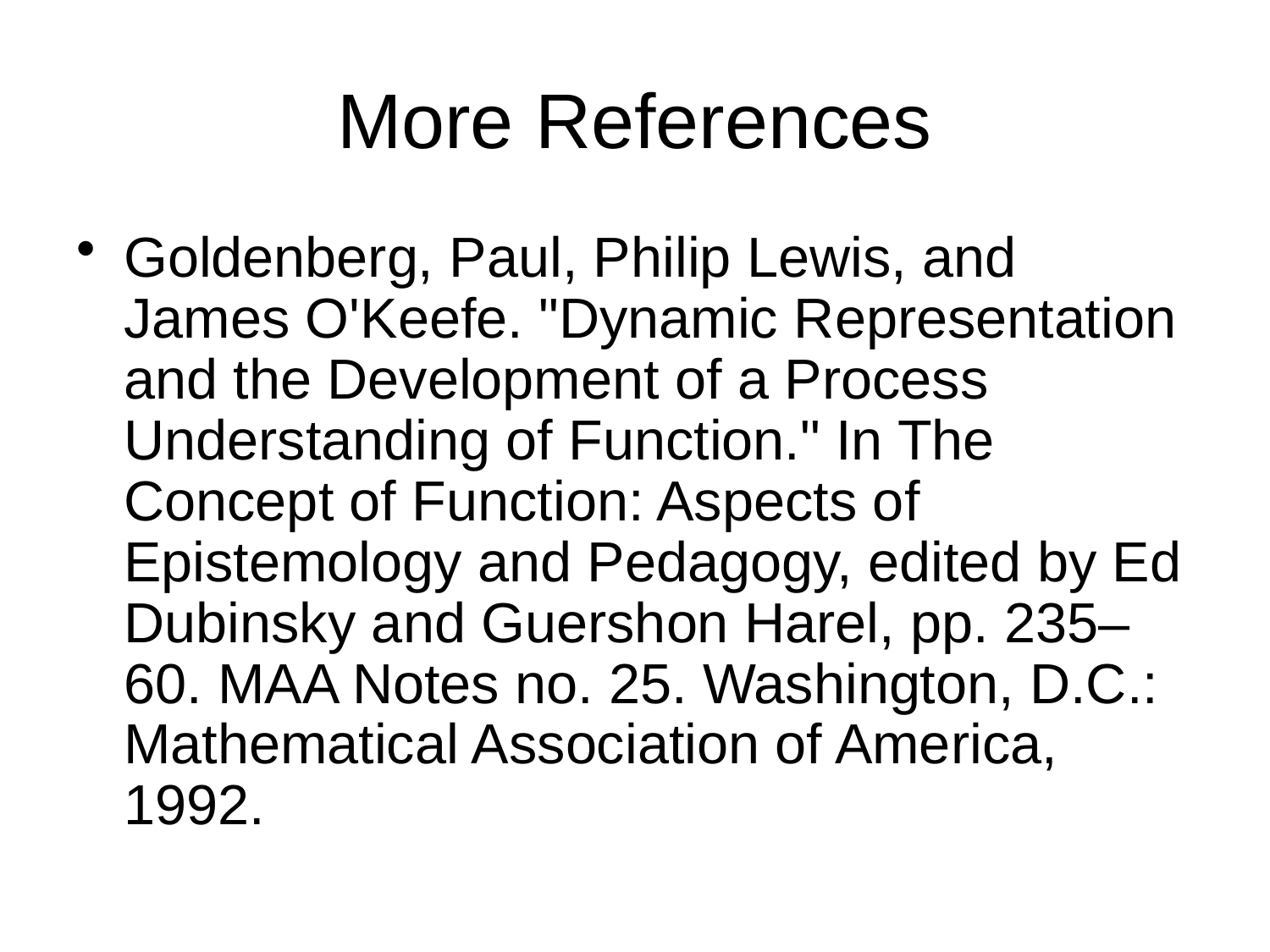

# More References
Goldenberg, Paul, Philip Lewis, and James O'Keefe. "Dynamic Representation and the Development of a Process Understanding of Function." In The Concept of Function: Aspects of Epistemology and Pedagogy, edited by Ed Dubinsky and Guershon Harel, pp. 235–60. MAA Notes no. 25. Washington, D.C.: Mathematical Association of America, 1992.